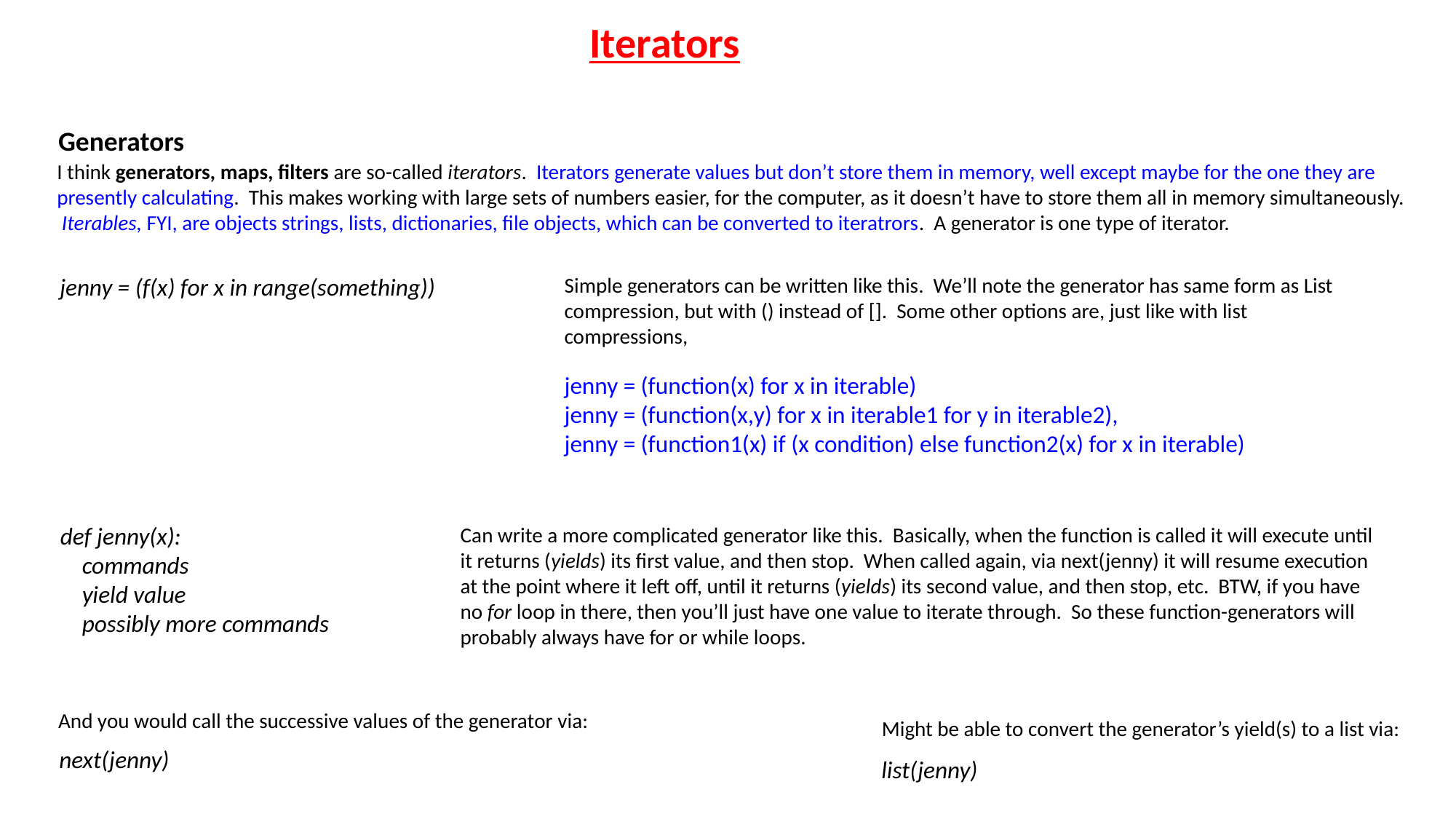

Iterators
Generators
I think generators, maps, filters are so-called iterators.  Iterators generate values but don’t store them in memory, well except maybe for the one they are presently calculating.  This makes working with large sets of numbers easier, for the computer, as it doesn’t have to store them all in memory simultaneously.  Iterables, FYI, are objects strings, lists, dictionaries, file objects, which can be converted to iteratrors.  A generator is one type of iterator.
jenny = (f(x) for x in range(something))
Simple generators can be written like this.  We’ll note the generator has same form as List compression, but with () instead of [].  Some other options are, just like with list compressions,
jenny = (function(x) for x in iterable)
jenny = (function(x,y) for x in iterable1 for y in iterable2),
jenny = (function1(x) if (x condition) else function2(x) for x in iterable)
def jenny(x):
    commands
    yield value
    possibly more commands
Can write a more complicated generator like this.  Basically, when the function is called it will execute until it returns (yields) its first value, and then stop.  When called again, via next(jenny) it will resume execution at the point where it left off, until it returns (yields) its second value, and then stop, etc.  BTW, if you have no for loop in there, then you’ll just have one value to iterate through.  So these function-generators will probably always have for or while loops.
And you would call the successive values of the generator via:
Might be able to convert the generator’s yield(s) to a list via:
next(jenny)
list(jenny)